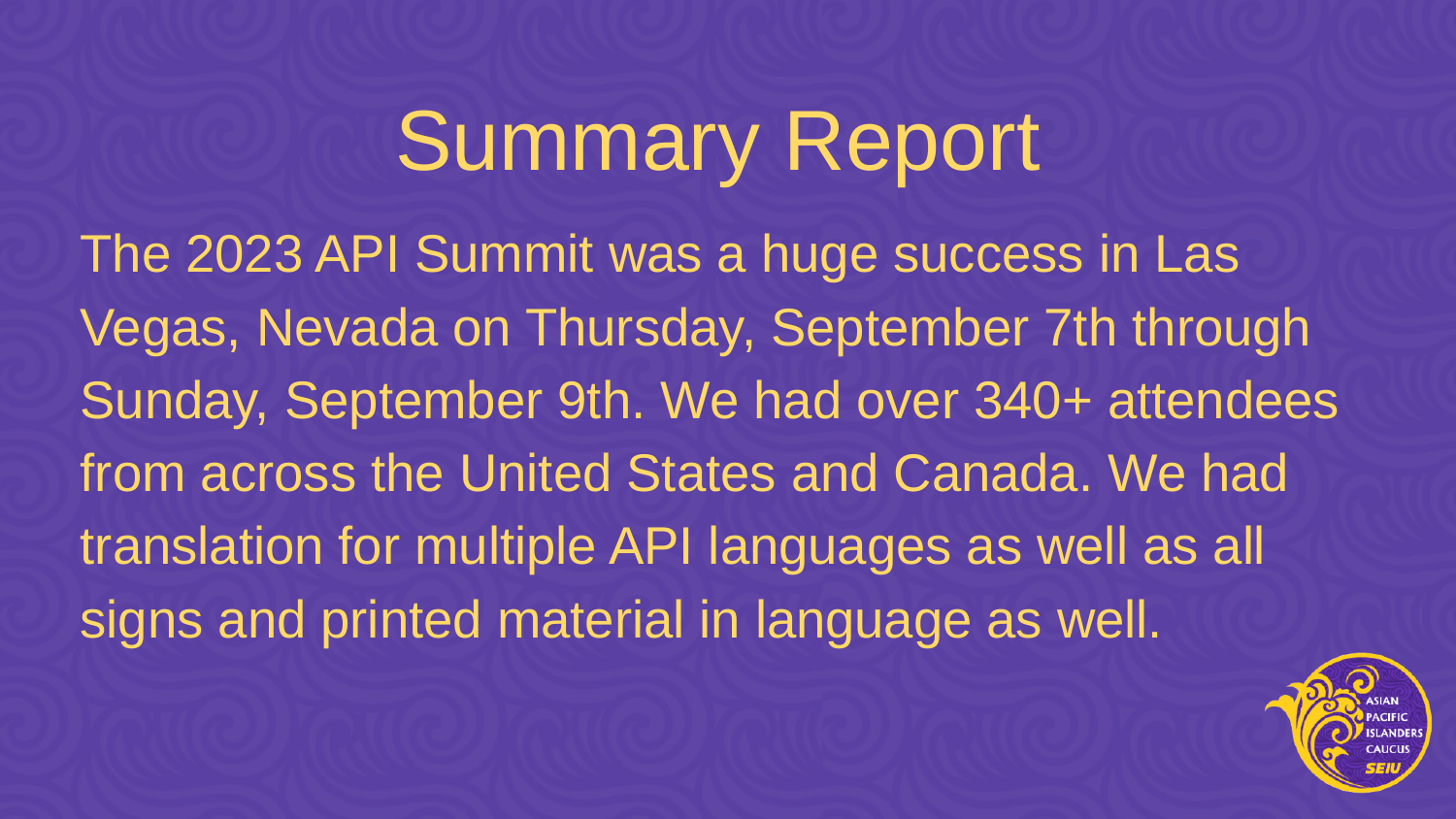

# Summary Report

The 2023 API Summit was a huge success in Las Vegas, Nevada on Thursday, September 7th through Sunday, September 9th. We had over 340+ attendees from across the United States and Canada. We had translation for multiple API languages as well as all signs and printed material in language as well.